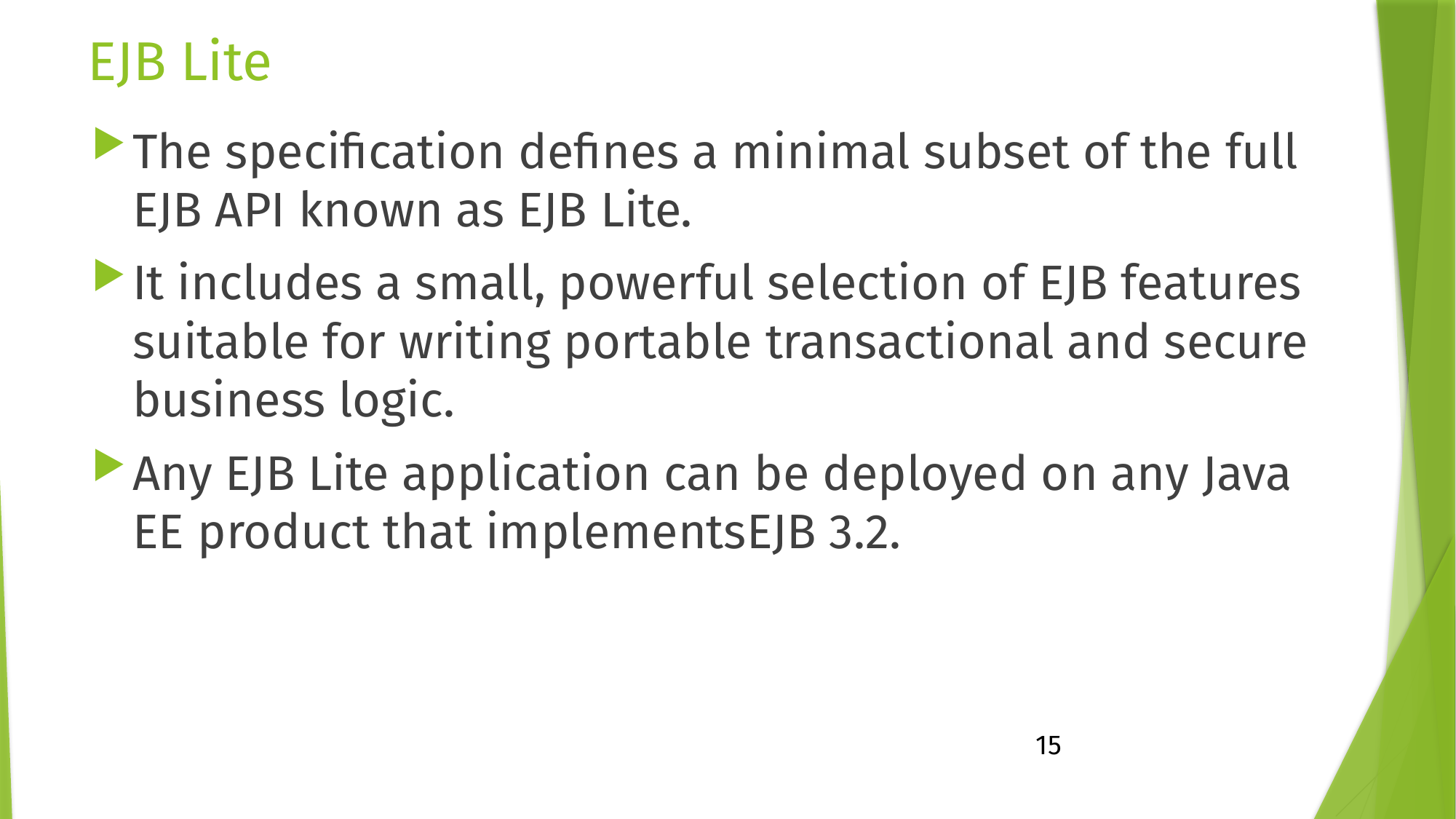

# EJB Lite
The specification defines a minimal subset of the full EJB API known as EJB Lite.
It includes a small, powerful selection of EJB features suitable for writing portable transactional and secure business logic.
Any EJB Lite application can be deployed on any Java EE product that implementsEJB 3.2.
15